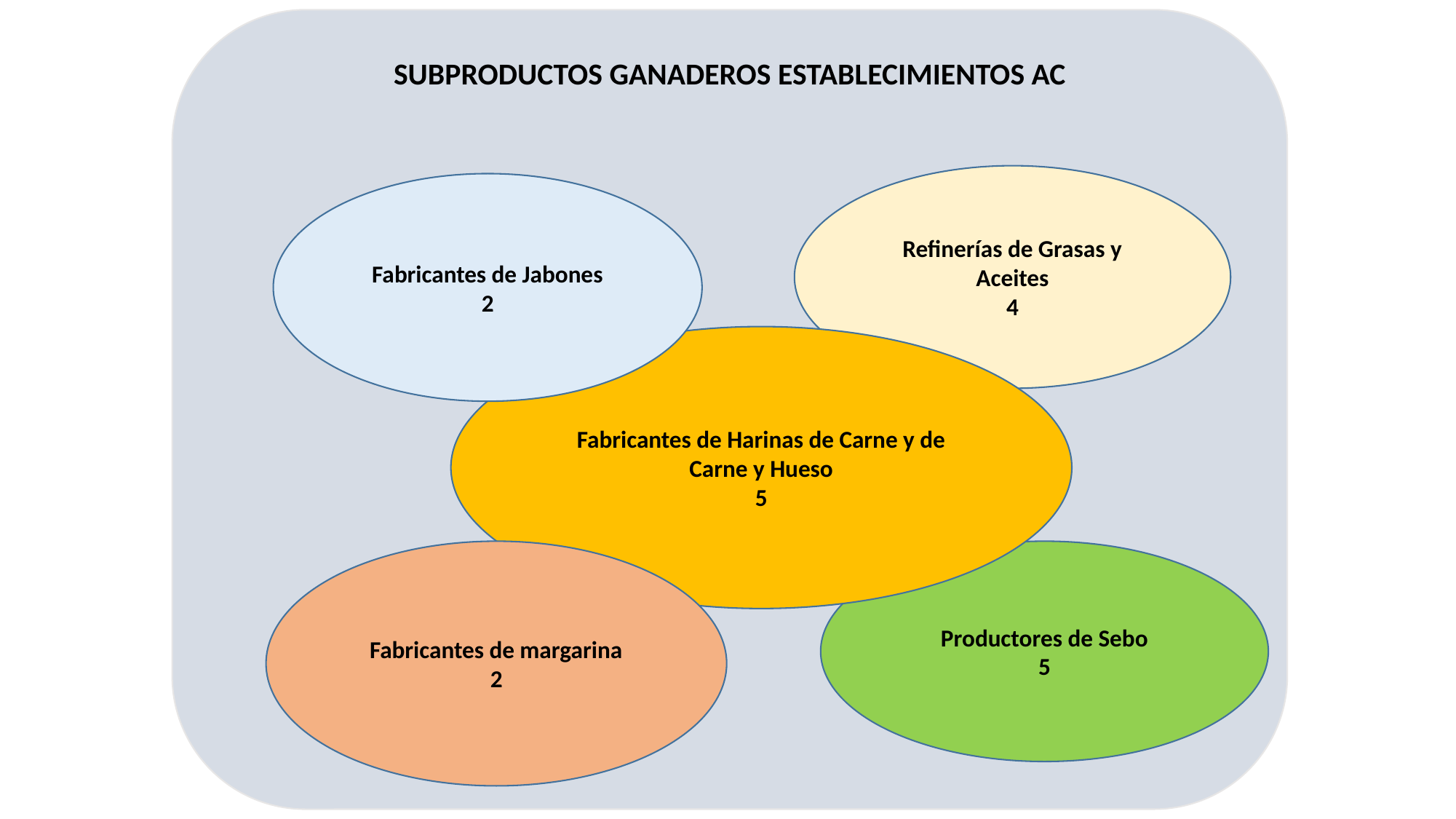

SUBPRODUCTOS GANADEROS ESTABLECIMIENTOS AC
Refinerías de Grasas y Aceites
4
Fabricantes de Jabones
2
Fabricantes de Harinas de Carne y de Carne y Hueso
5
Fabricantes de margarina
2
Productores de Sebo
5